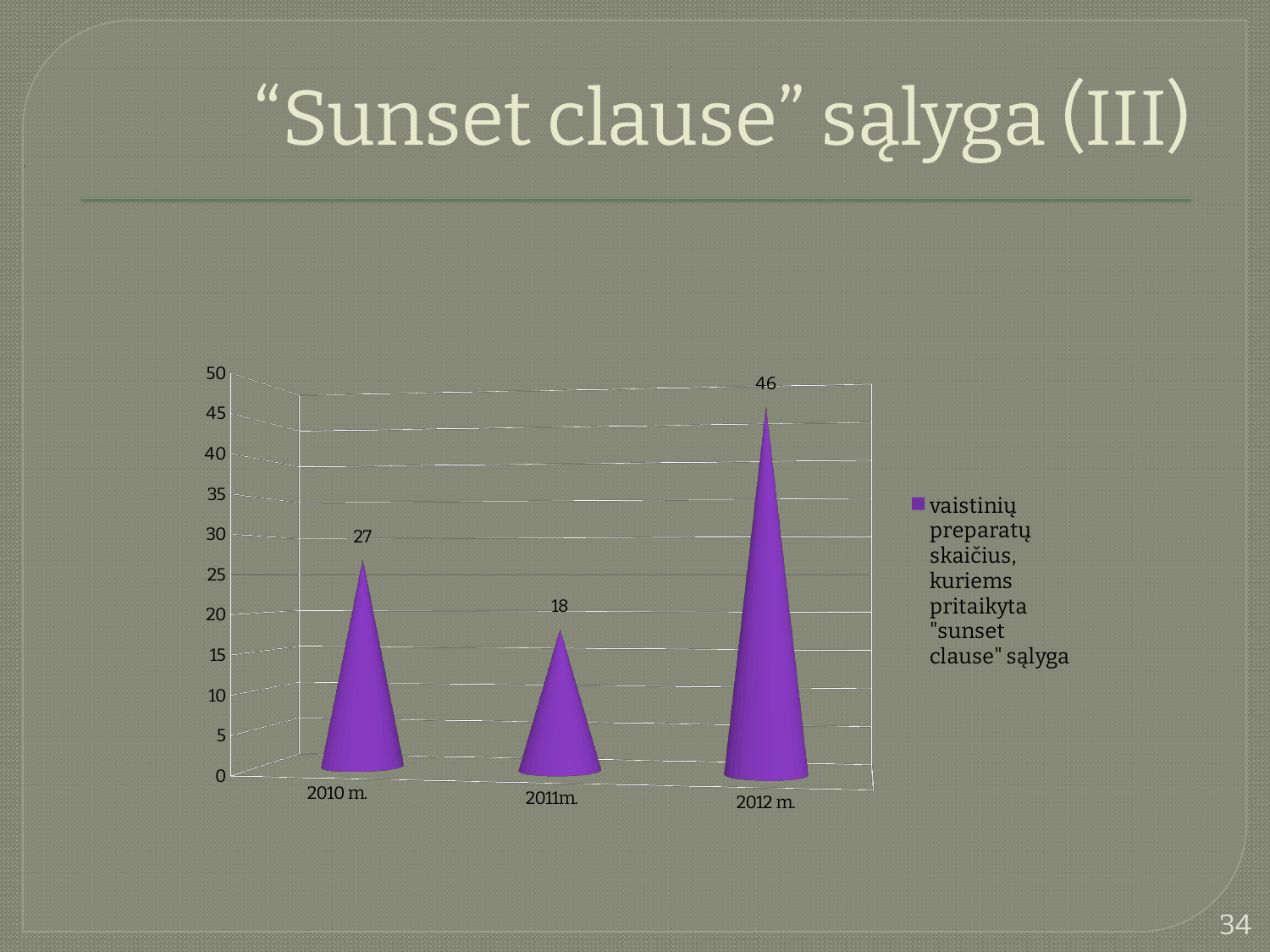

# “Sunset clause” sąlyga (III)

[unsupported chart]

### Chart

| Category |
|---|

[unsupported chart]

34